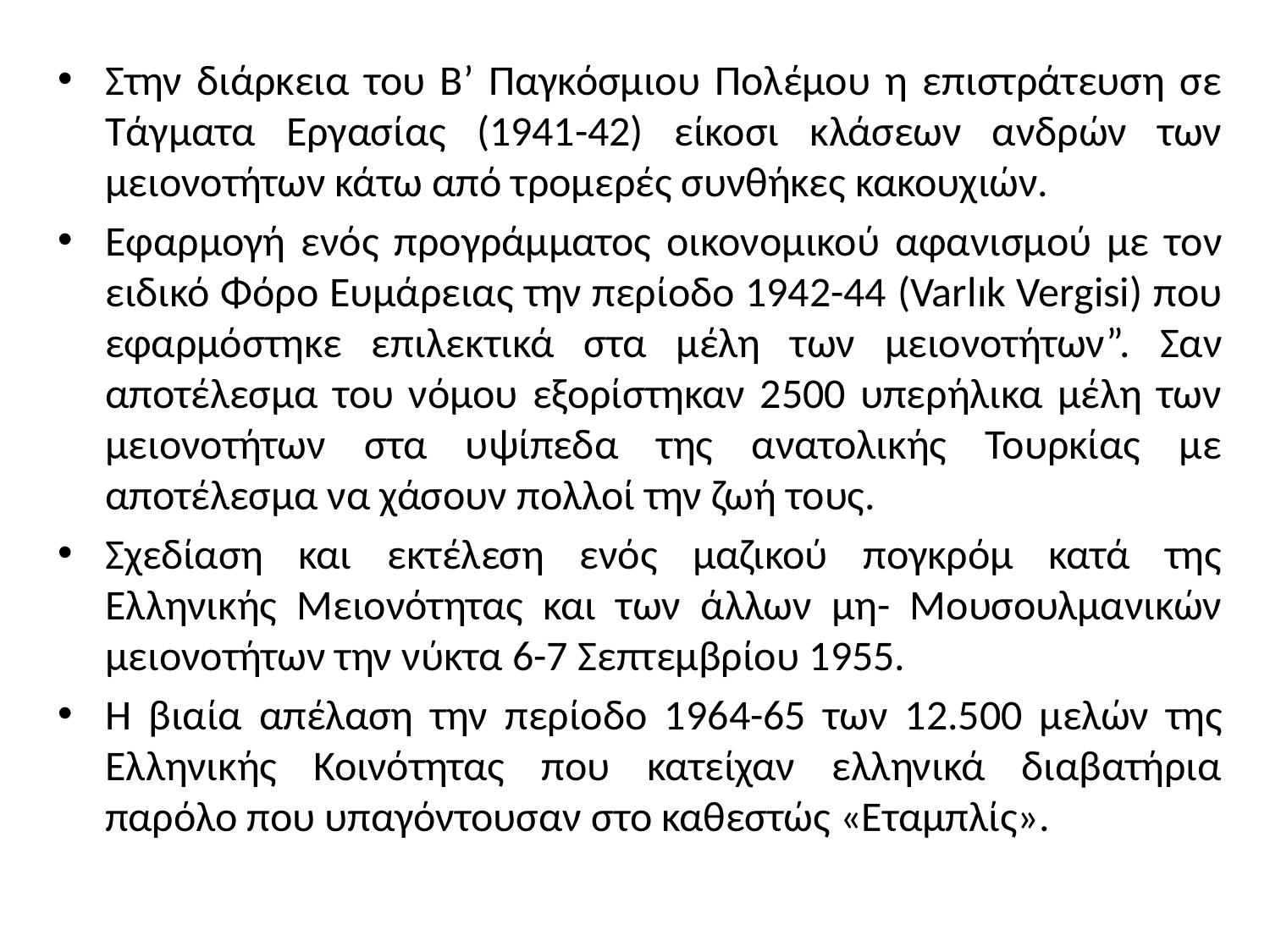

Στην διάρκεια του Β’ Παγκόσμιου Πολέμου η επιστράτευση σε Τάγματα Εργασίας (1941-42) είκοσι κλάσεων ανδρών των μειονοτήτων κάτω από τρομερές συνθήκες κακουχιών.
Εφαρμογή ενός προγράμματος οικονομικού αφανισμού με τον ειδικό Φόρο Ευμάρειας την περίοδο 1942-44 (Varlık Vergisi) που εφαρμόστηκε επιλεκτικά στα μέλη των μειονοτήτων”. Σαν αποτέλεσμα του νόμου εξορίστηκαν 2500 υπερήλικα μέλη των μειονοτήτων στα υψίπεδα της ανατολικής Τουρκίας με αποτέλεσμα να χάσουν πολλοί την ζωή τους.
Σχεδίαση και εκτέλεση ενός μαζικού πογκρόμ κατά της Ελληνικής Μειονότητας και των άλλων μη- Μουσουλμανικών μειονοτήτων την νύκτα 6-7 Σεπτεμβρίου 1955.
Η βιαία απέλαση την περίοδο 1964-65 των 12.500 μελών της Ελληνικής Κοινότητας που κατείχαν ελληνικά διαβατήρια παρόλο που υπαγόντουσαν στο καθεστώς «Εταμπλίς».